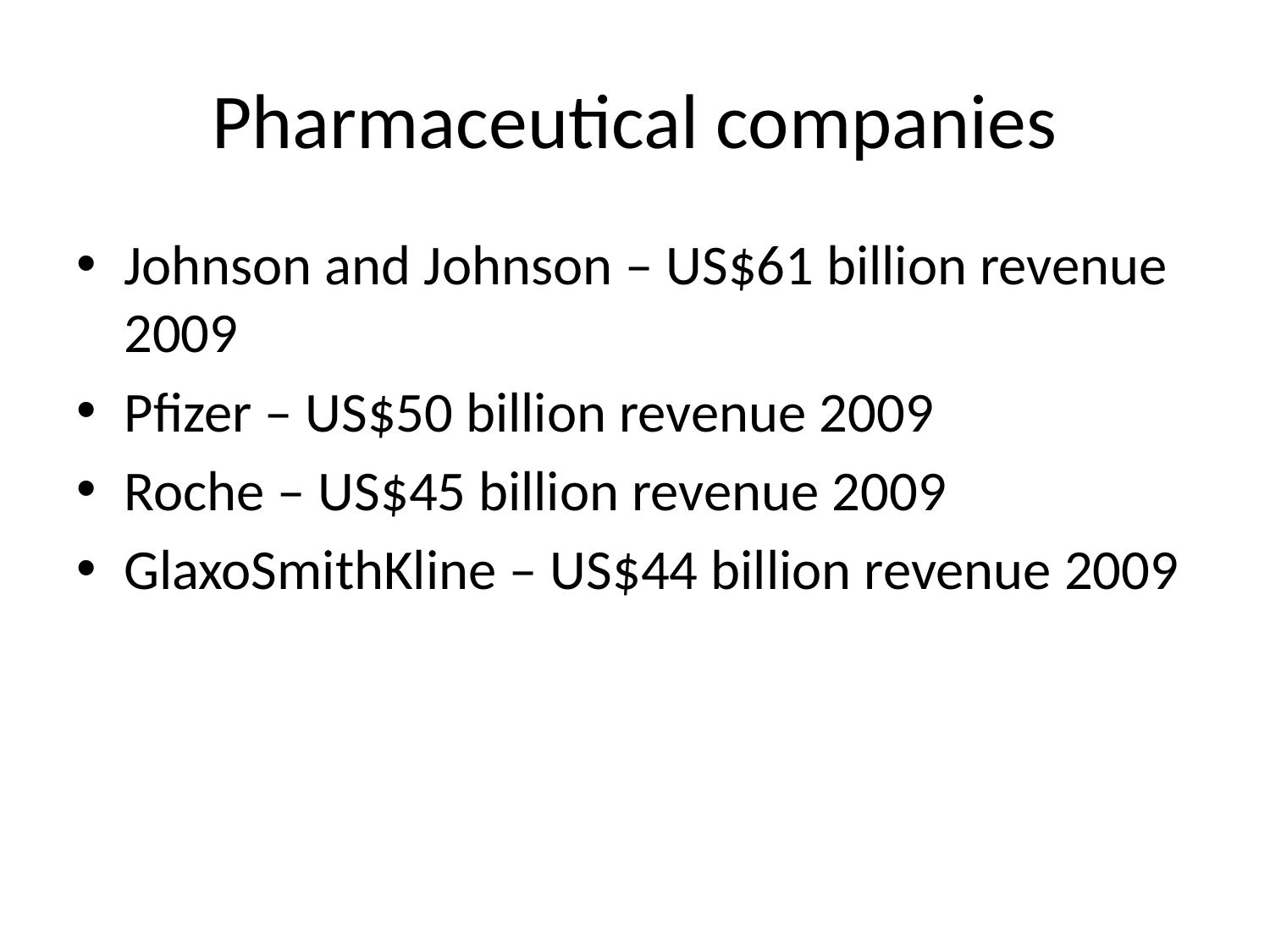

# Pharmaceutical companies
Johnson and Johnson – US$61 billion revenue 2009
Pfizer – US$50 billion revenue 2009
Roche – US$45 billion revenue 2009
GlaxoSmithKline – US$44 billion revenue 2009